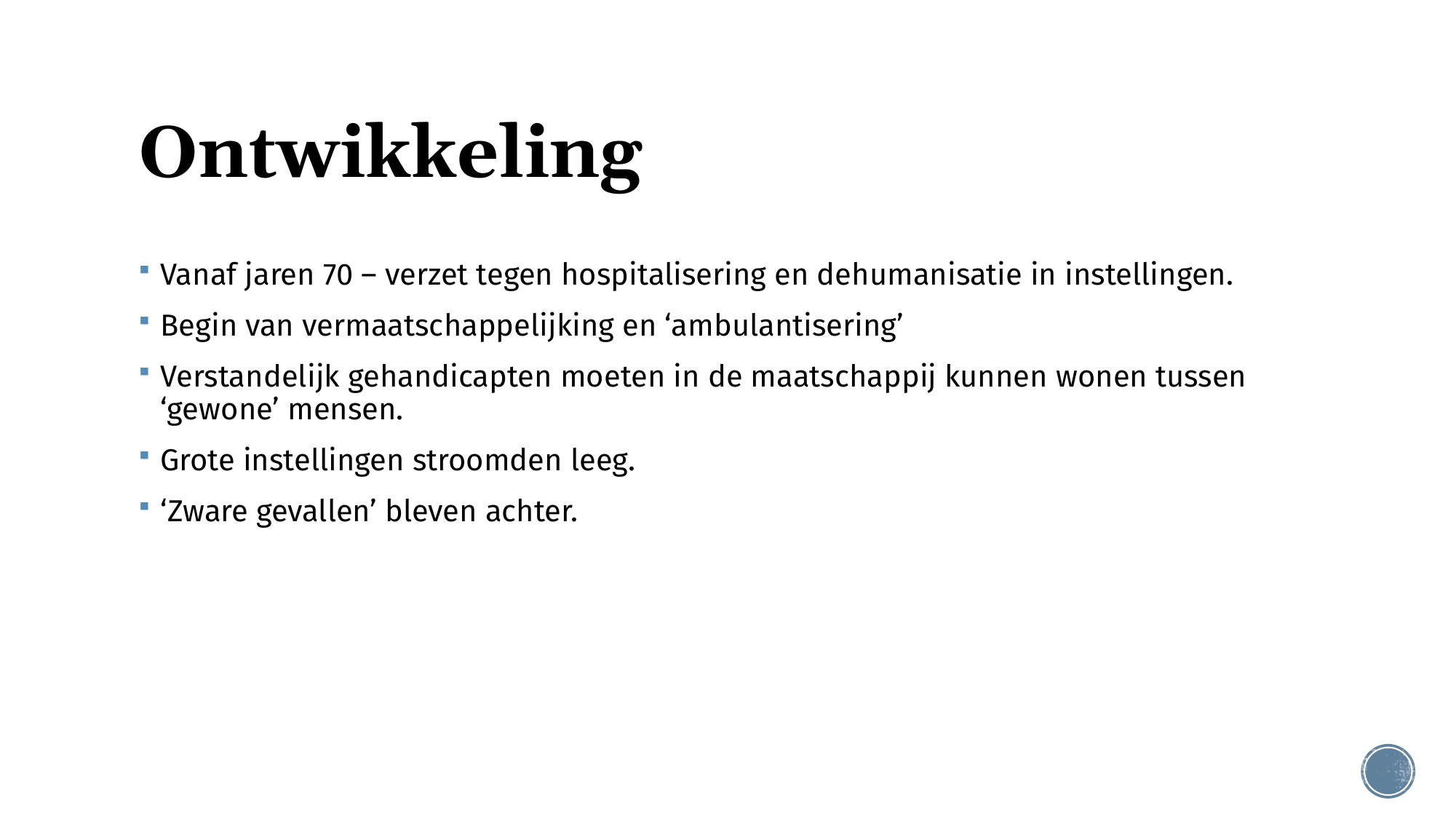

# Ontwikkeling
Vanaf jaren 70 – verzet tegen hospitalisering en dehumanisatie in instellingen.
Begin van vermaatschappelijking en ‘ambulantisering’
Verstandelijk gehandicapten moeten in de maatschappij kunnen wonen tussen ‘gewone’ mensen.
Grote instellingen stroomden leeg.
‘Zware gevallen’ bleven achter.